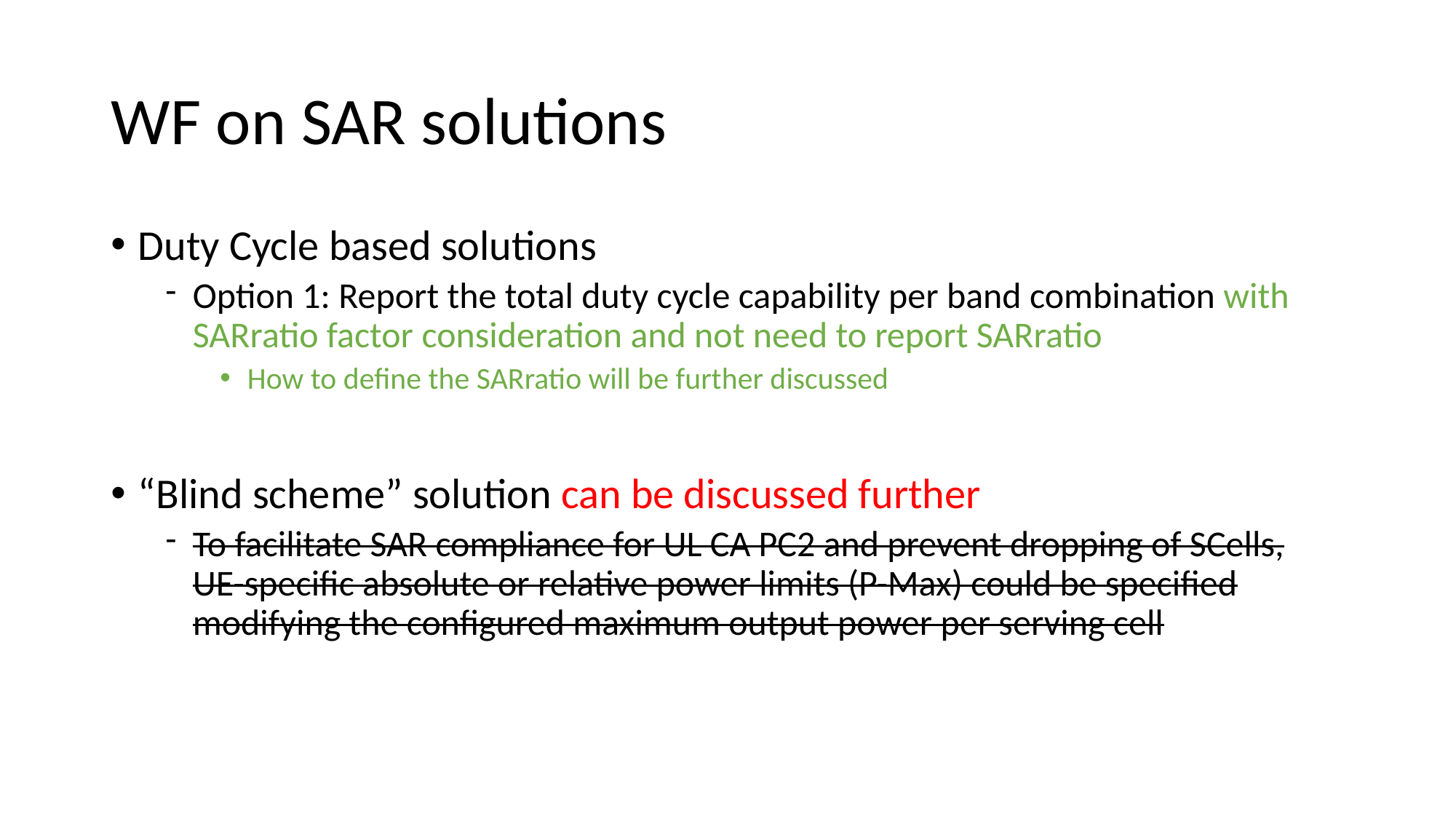

# WF on SAR solutions
Duty Cycle based solutions
Option 1: Report the total duty cycle capability per band combination with SARratio factor consideration and not need to report SARratio
How to define the SARratio will be further discussed

“Blind scheme” solution can be discussed further
To facilitate SAR compliance for UL CA PC2 and prevent dropping of SCells, UE-specific absolute or relative power limits (P-Max) could be specified modifying the configured maximum output power per serving cell